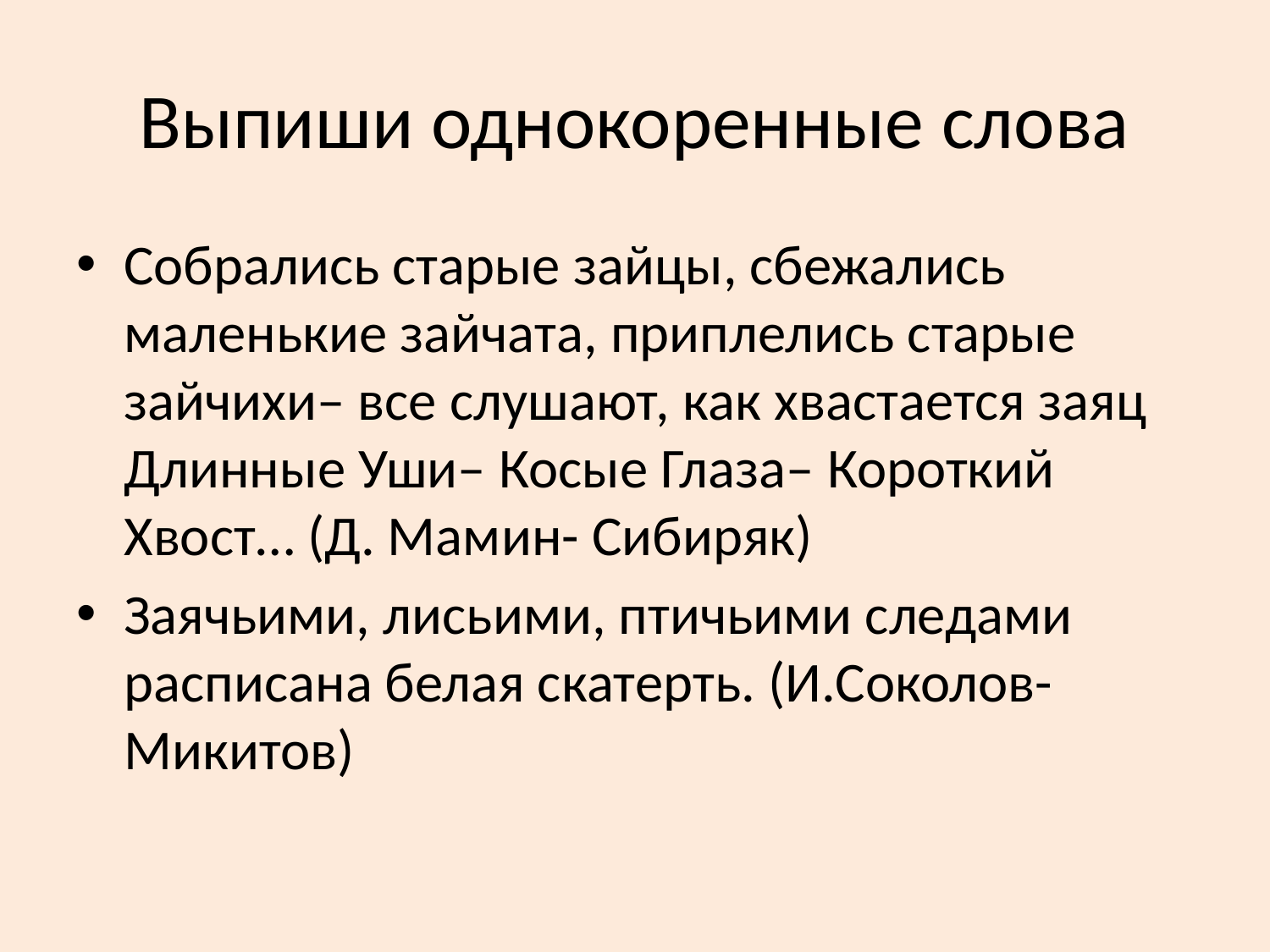

# Выпиши однокоренные слова
Собрались старые зайцы, сбежались маленькие зайчата, приплелись старые зайчихи– все слушают, как хвастается заяц Длинные Уши– Косые Глаза– Короткий Хвост… (Д. Мамин- Сибиряк)
Заячьими, лисьими, птичьими следами расписана белая скатерть. (И.Соколов-Микитов)